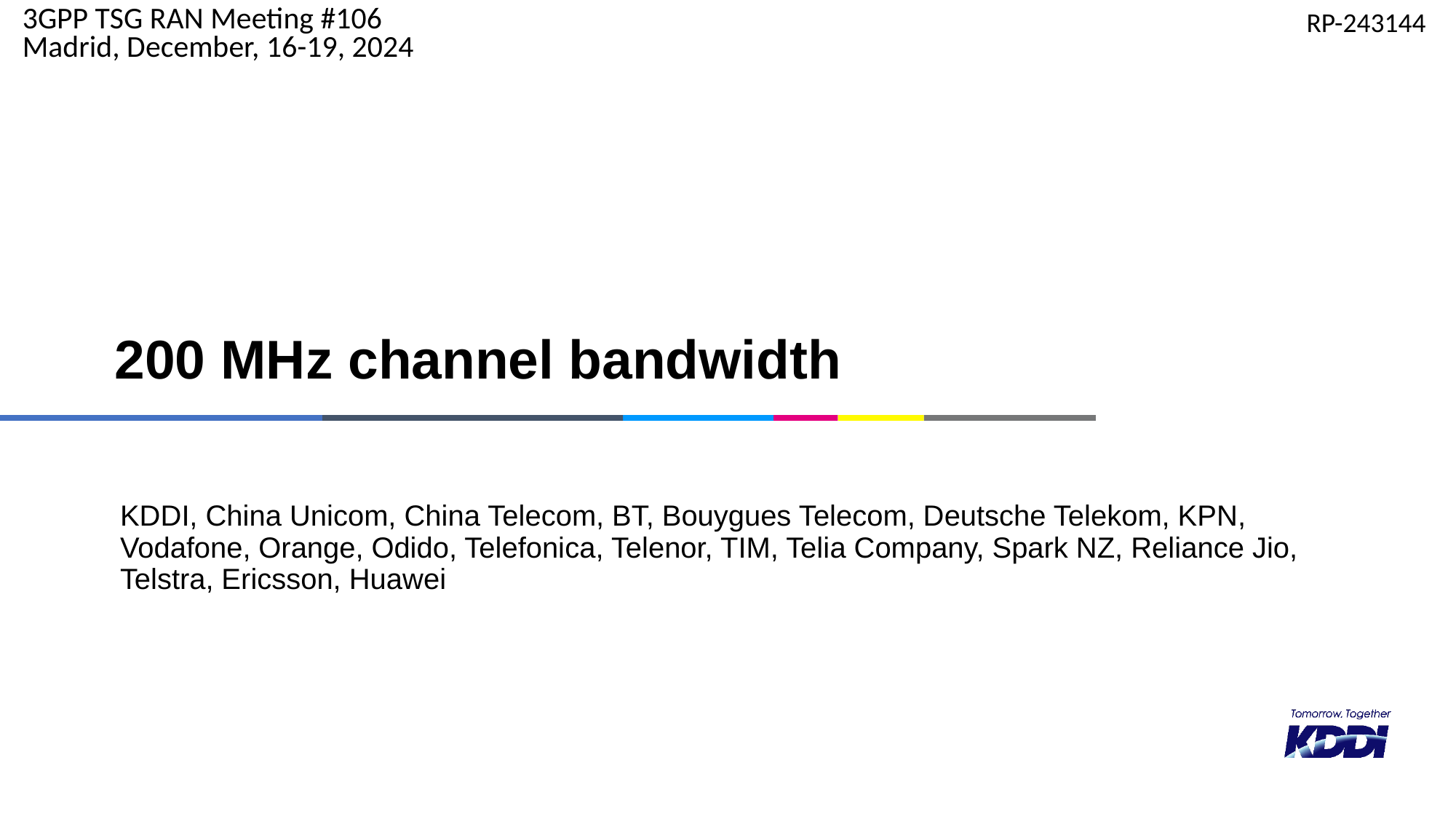

RP-243144
3GPP TSG RAN Meeting #106
Madrid, December, 16-19, 2024
# 200 MHz channel bandwidth
KDDI, China Unicom, China Telecom, BT, Bouygues Telecom, Deutsche Telekom, KPN, Vodafone, Orange, Odido, Telefonica, Telenor, TIM, Telia Company, Spark NZ, Reliance Jio, Telstra, Ericsson, Huawei